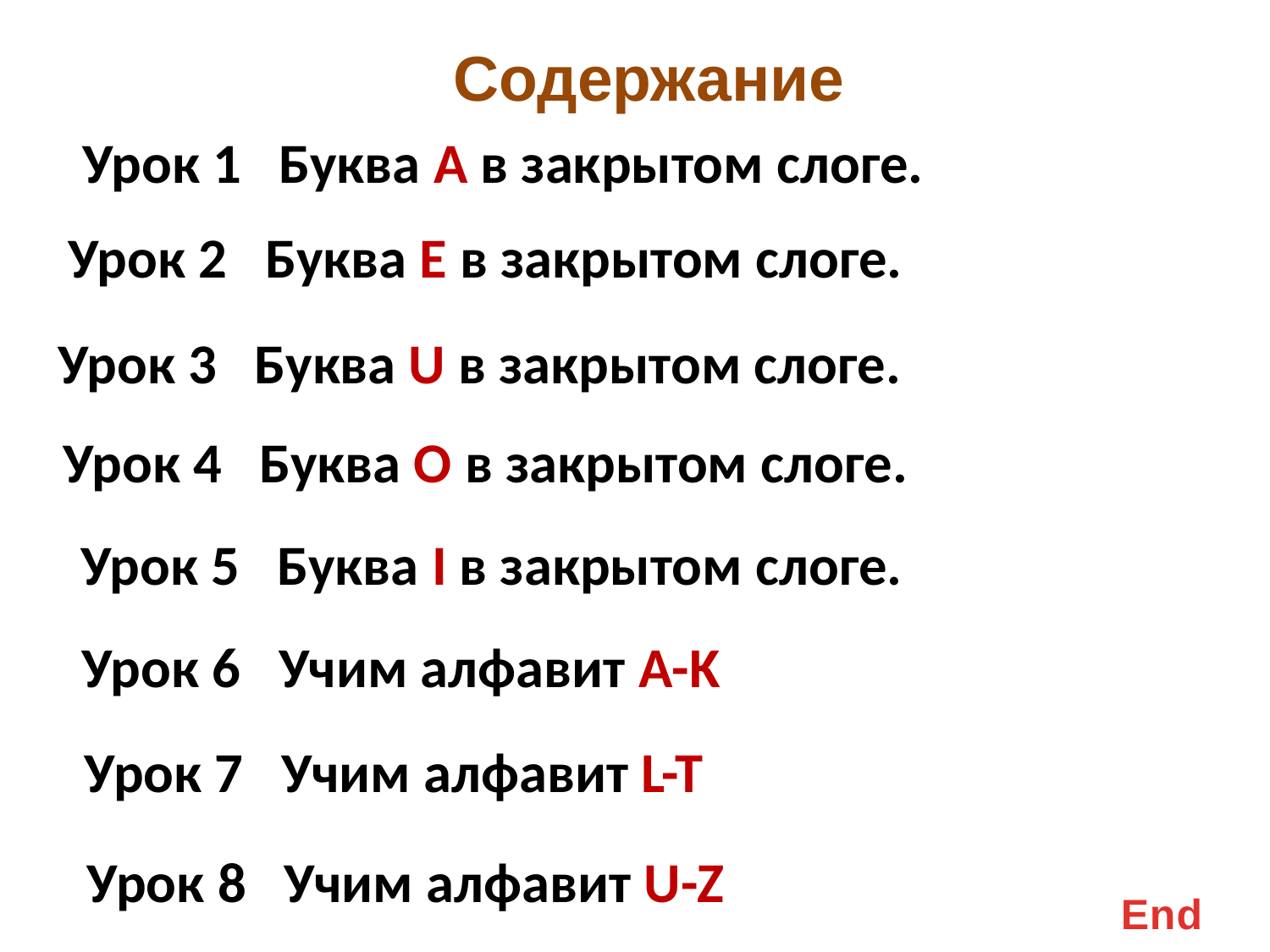

Содержание
Урок 1   Буква A в закрытом слоге.
Урок 2   Буква Е в закрытом слоге.
Урок 3   Буква U в закрытом слоге.
Урок 4   Буква O в закрытом слоге.
Урок 5   Буква I в закрытом слоге.
Урок 6   Учим алфавит A-K
Урок 7   Учим алфавит L-T
Урок 8   Учим алфавит U-Z
End